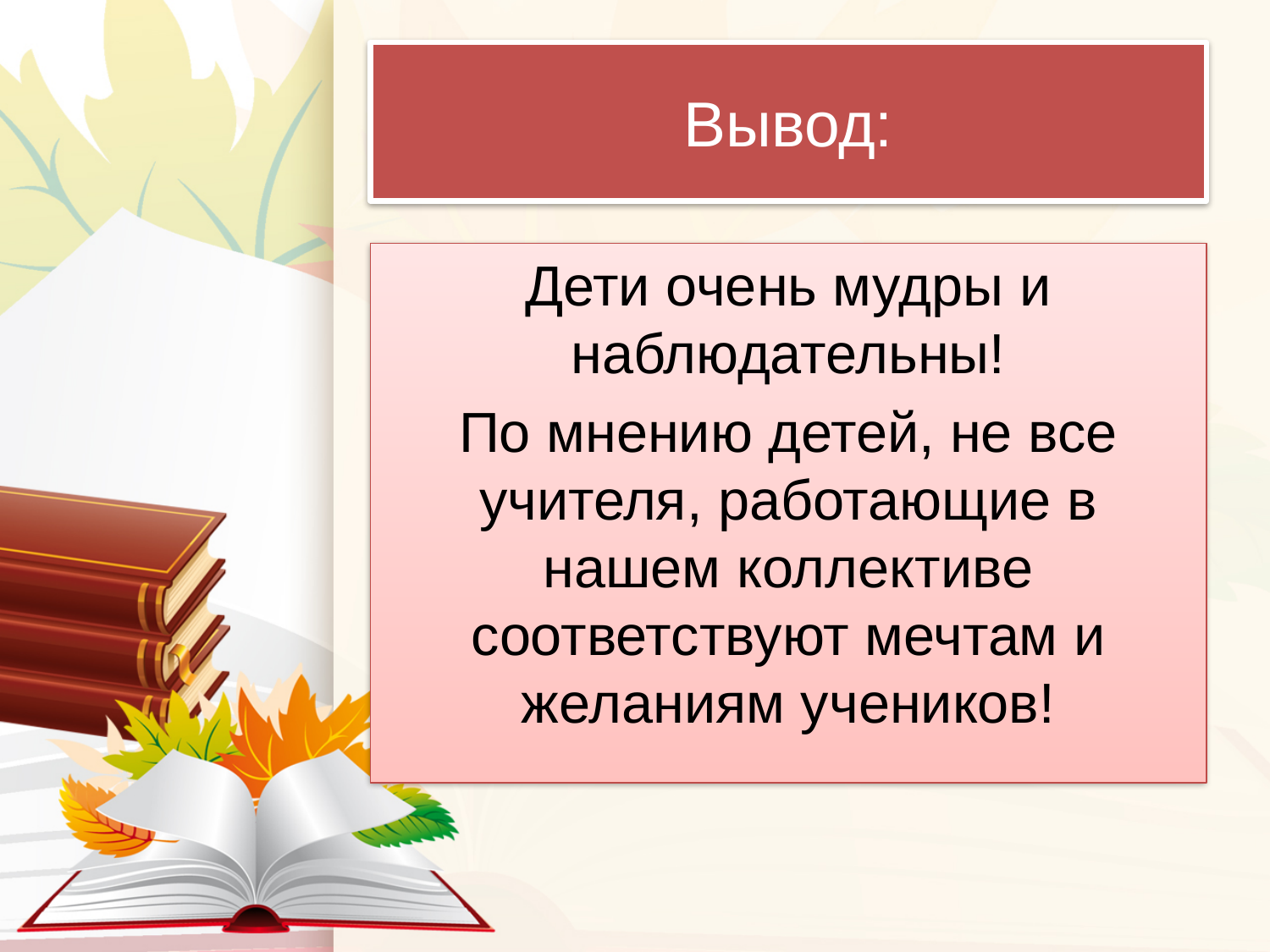

# Вывод:
Дети очень мудры и наблюдательны!
По мнению детей, не все учителя, работающие в нашем коллективе соответствуют мечтам и желаниям учеников!